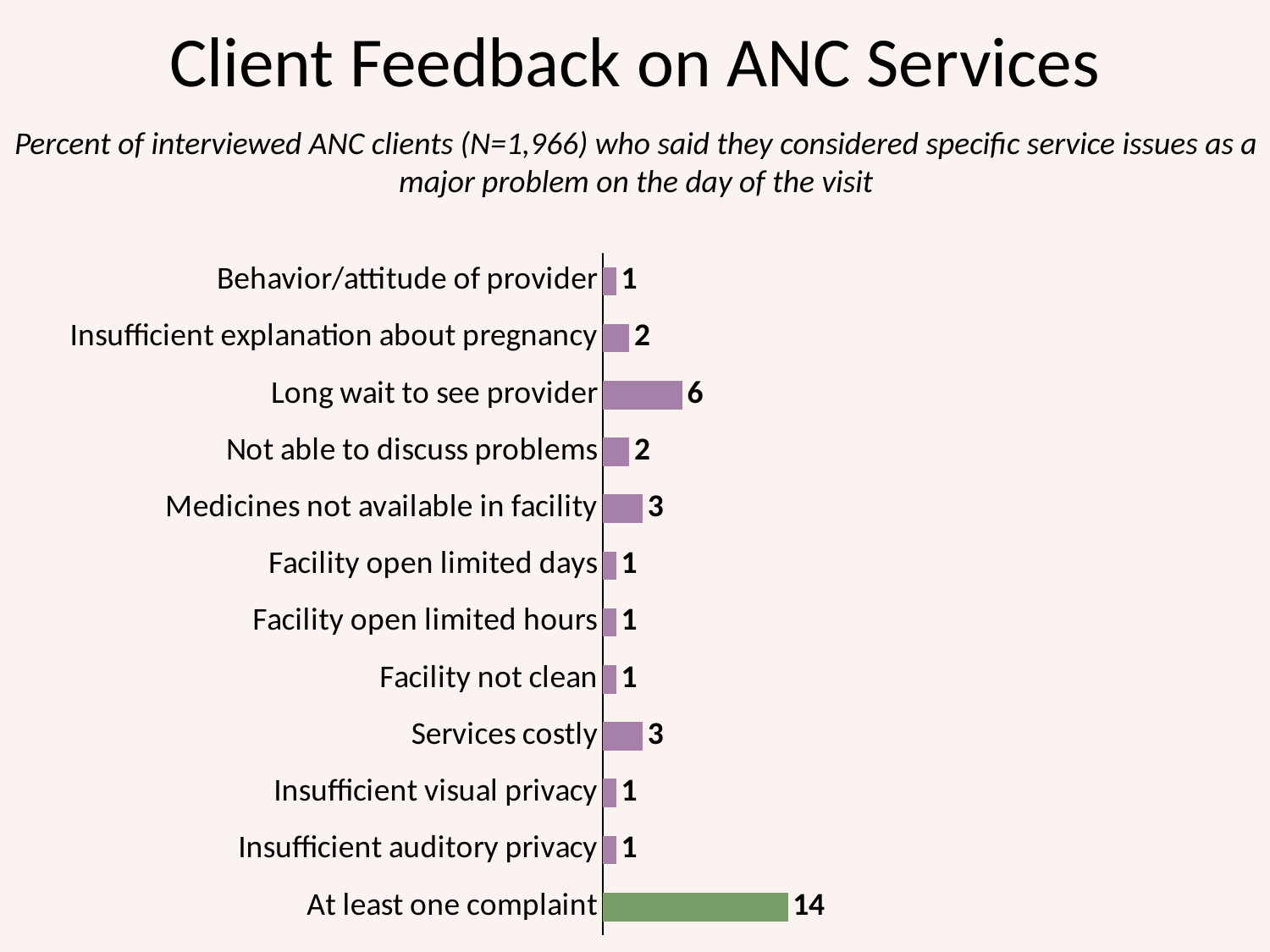

# Client Feedback on ANC Services
Percent of interviewed ANC clients (N=1,966) who said they considered specific service issues as a major problem on the day of the visit

### Chart

| Category | Series 1 |
|---|---|
| At least one complaint | 14.0 |
| Insufficient auditory privacy | 1.0 |
| Insufficient visual privacy | 1.0 |
| Services costly | 3.0 |
| Facility not clean | 1.0 |
| Facility open limited hours | 1.0 |
| Facility open limited days | 1.0 |
| Medicines not available in facility | 3.0 |
| Not able to discuss problems | 2.0 |
| Long wait to see provider | 6.0 |
| Insufficient explanation about pregnancy | 2.0 |
| Behavior/attitude of provider | 1.0 |